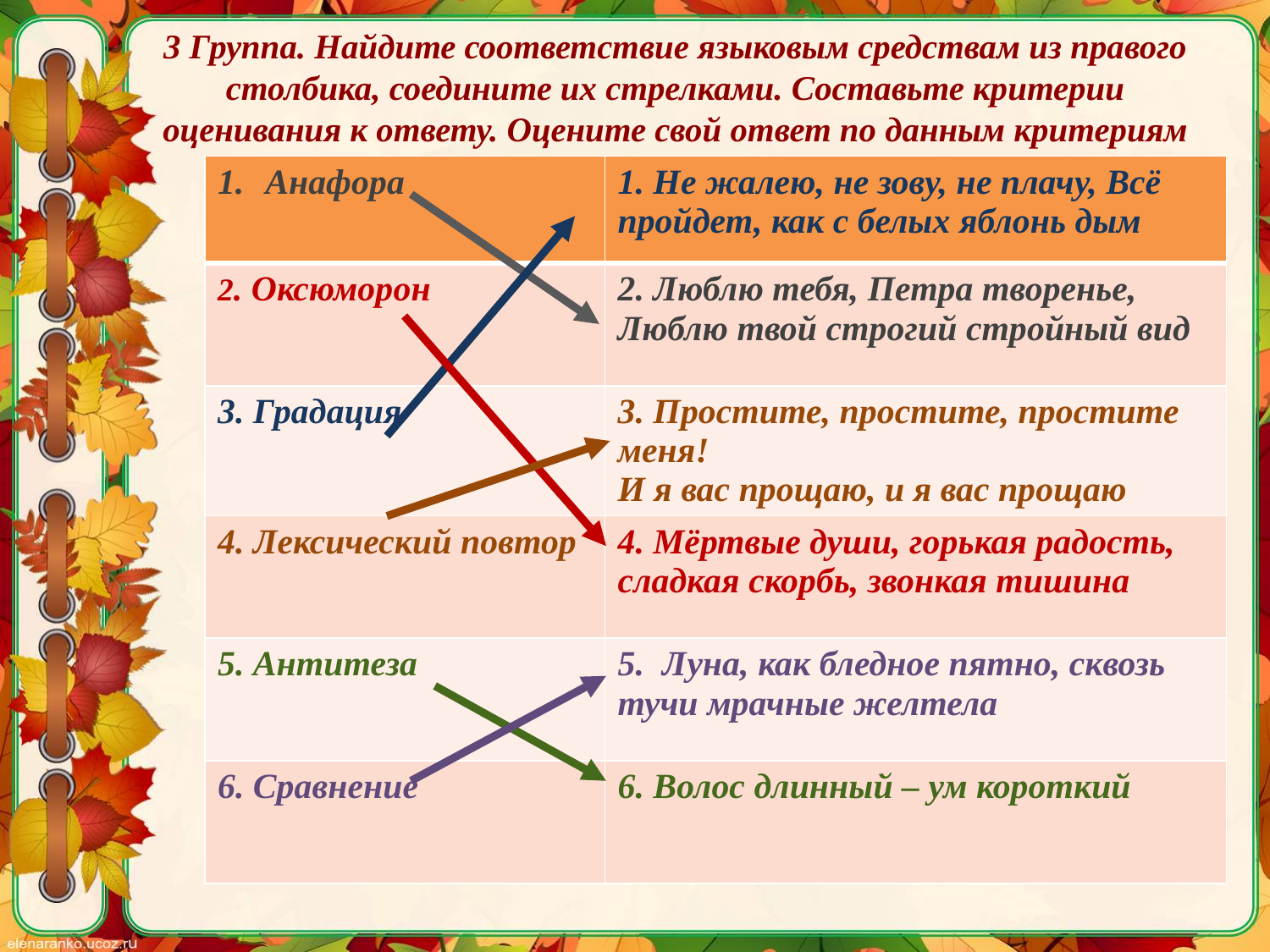

# 3 Группа. Найдите соответствие языковым средствам из правого столбика, соедините их стрелками. Составьте критерии оценивания к ответу. Оцените свой ответ по данным критериям
| Анафора | 1. Не жалею, не зову, не плачу, Всё пройдет, как с белых яблонь дым |
| --- | --- |
| 2. Оксюморон | 2. Люблю тебя, Петра творенье, Люблю твой строгий стройный вид |
| 3. Градация | 3. Простите, простите, простите меня! И я вас прощаю, и я вас прощаю |
| 4. Лексический повтор | 4. Мёртвые души, горькая радость, сладкая скорбь, звонкая тишина |
| 5. Антитеза | 5. Луна, как бледное пятно, сквозь тучи мрачные желтела |
| 6. Сравнение | 6. Волос длинный – ум короткий |